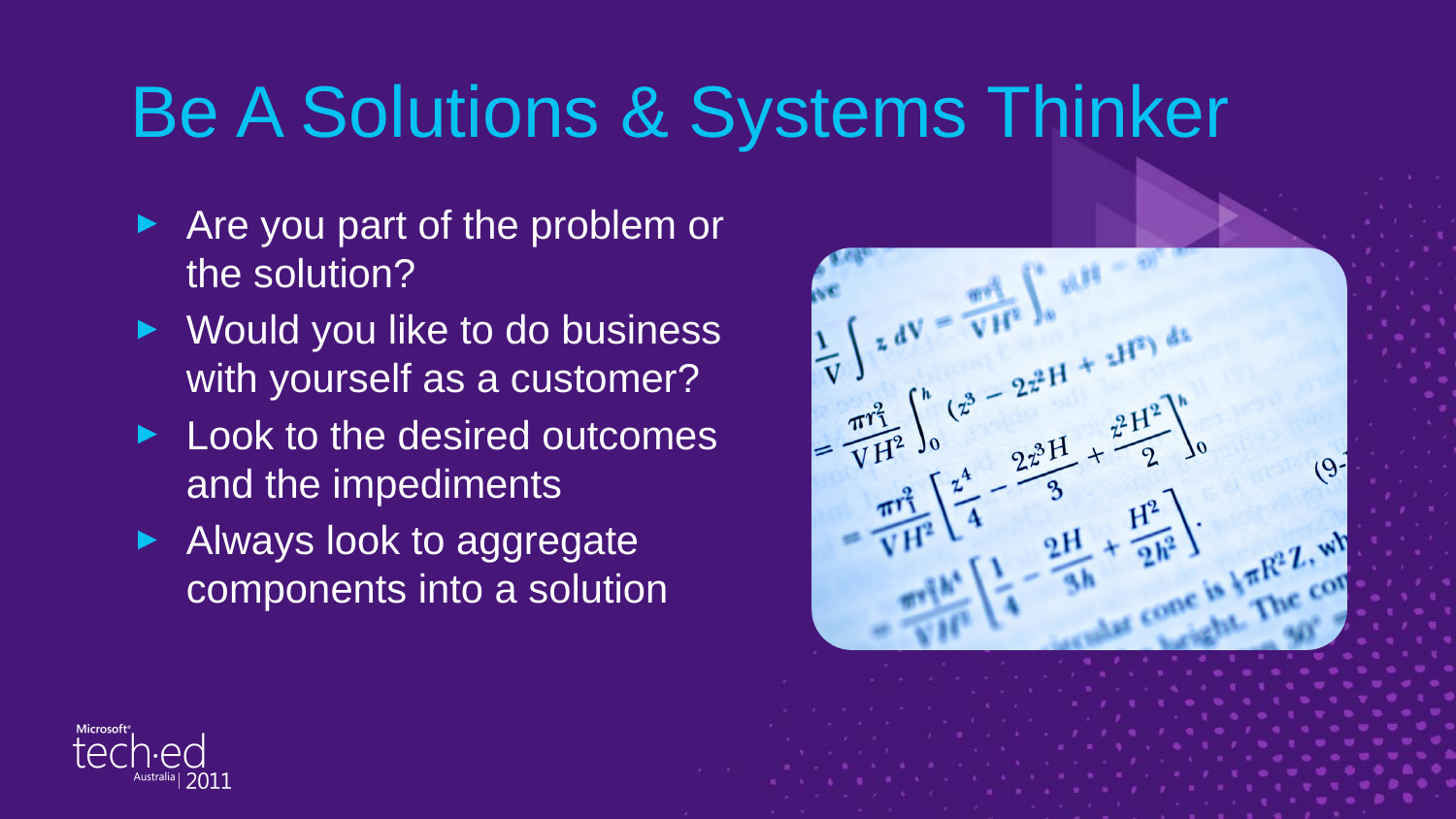

# Be A Solutions & Systems Thinker
Are you part of the problem or the solution?
Would you like to do business with yourself as a customer?
Look to the desired outcomes and the impediments
Always look to aggregate components into a solution